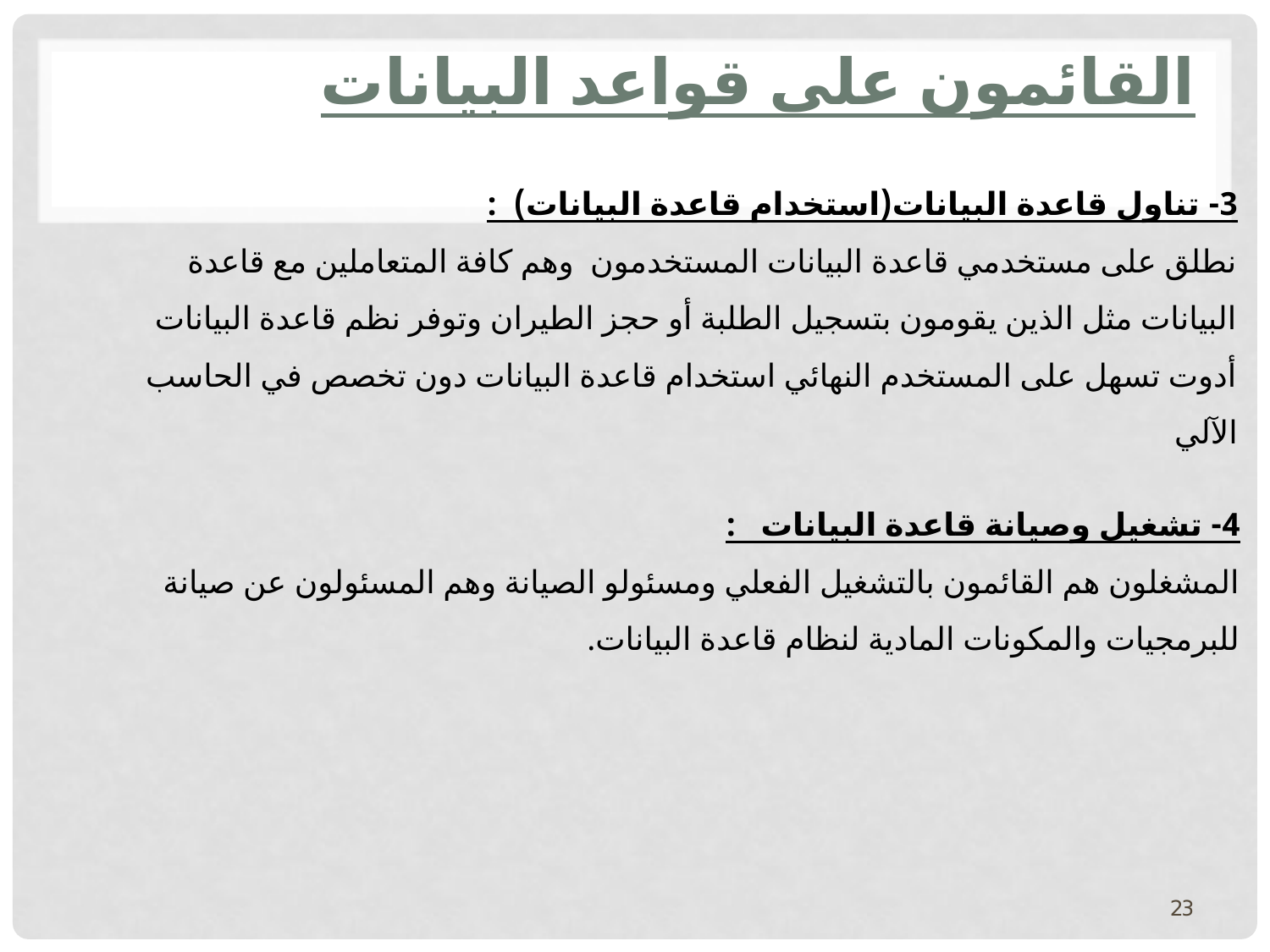

# القائمون على قواعد البيانات
3- تناول قاعدة البيانات(استخدام قاعدة البيانات)  :
نطلق على مستخدمي قاعدة البيانات المستخدمون  وهم كافة المتعاملين مع قاعدة البيانات مثل الذين يقومون بتسجيل الطلبة أو حجز الطيران وتوفر نظم قاعدة البيانات أدوت تسهل على المستخدم النهائي استخدام قاعدة البيانات دون تخصص في الحاسب الآلي
4- تشغيل وصيانة قاعدة البيانات   :
المشغلون هم القائمون بالتشغيل الفعلي ومسئولو الصيانة وهم المسئولون عن صيانة للبرمجيات والمكونات المادية لنظام قاعدة البيانات.
23